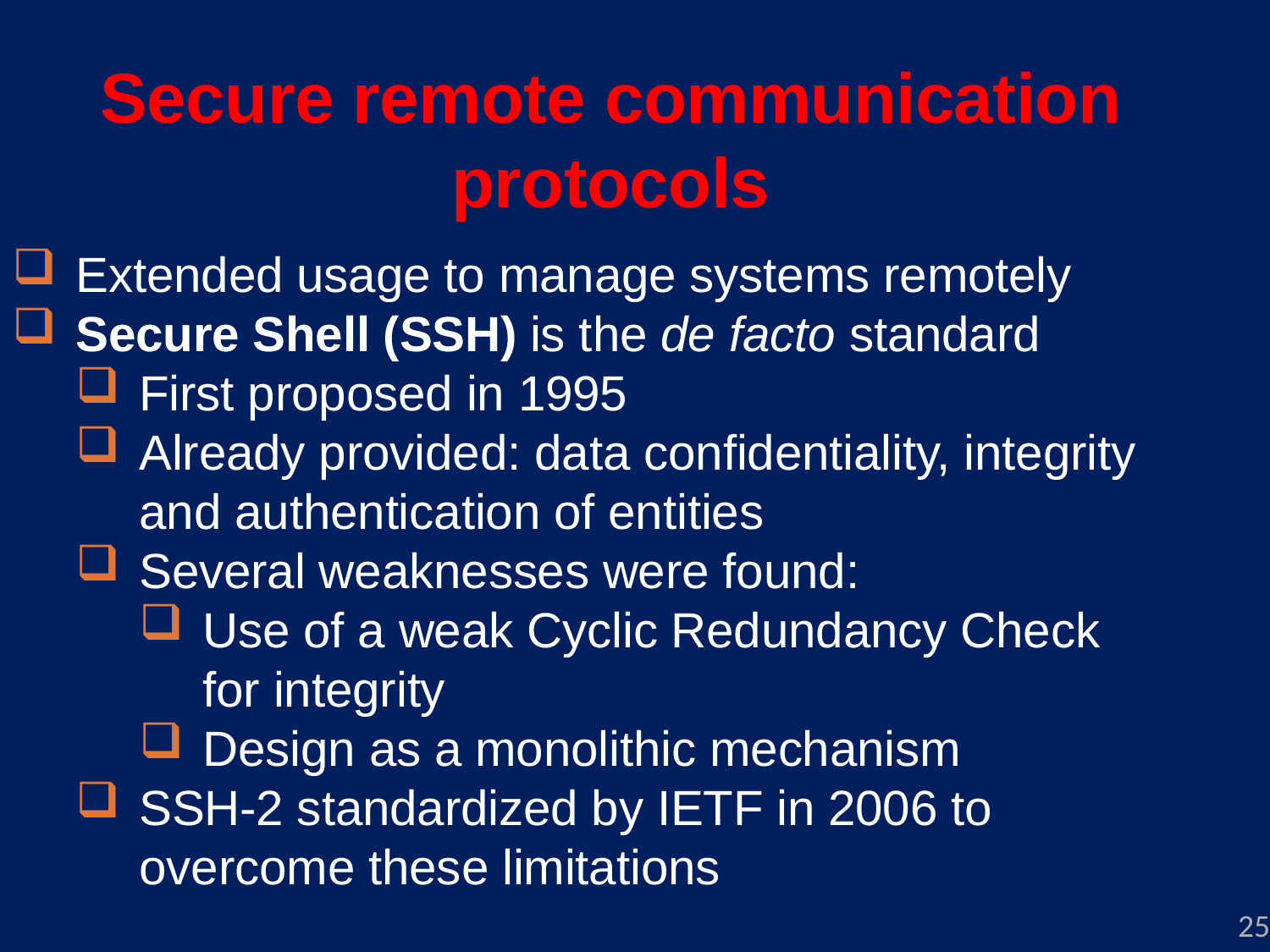

Secure remote communication protocols
Extended usage to manage systems remotely
Secure Shell (SSH) is the de facto standard
First proposed in 1995
Already provided: data confidentiality, integrity and authentication of entities
Several weaknesses were found:
Use of a weak Cyclic Redundancy Check for integrity
Design as a monolithic mechanism
SSH-2 standardized by IETF in 2006 to overcome these limitations
25